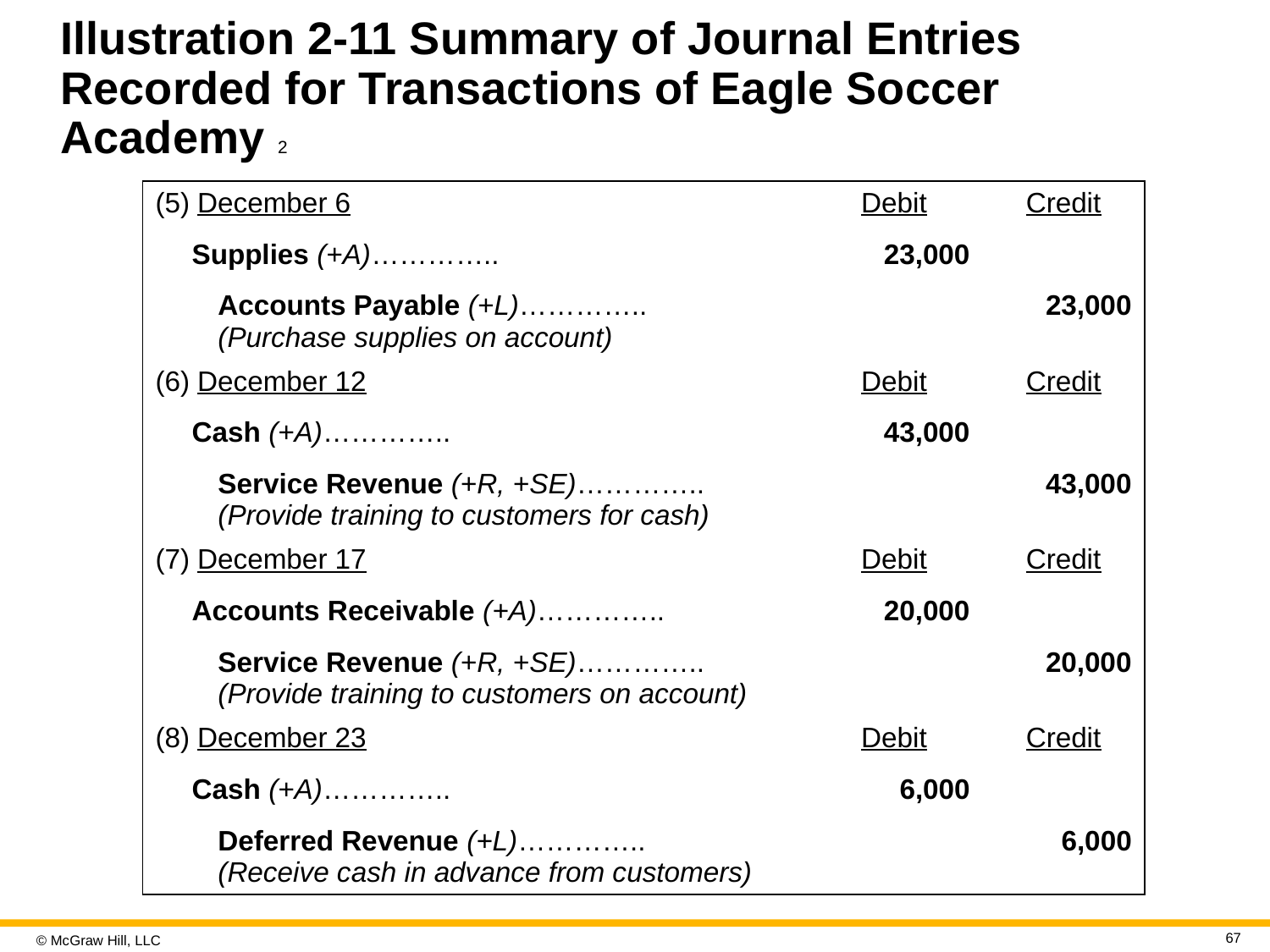

# Illustration 2-11 Summary of Journal Entries Recorded for Transactions of Eagle Soccer Academy 2
| (5) December 6 | Debit | Credit |
| --- | --- | --- |
| Supplies (+A)………….. | 23,000 |  |
| Accounts Payable (+L)………….. (Purchase supplies on account) |  | 23,000 |
| (6) December 12 | Debit | Credit |
| Cash (+A)………….. | 43,000 |  |
| Service Revenue (+R, +SE)………….. (Provide training to customers for cash) |  | 43,000 |
| (7) December 17 | Debit | Credit |
| Accounts Receivable (+A)………….. | 20,000 |  |
| Service Revenue (+R, +SE)………….. (Provide training to customers on account) |  | 20,000 |
| (8) December 23 | Debit | Credit |
| Cash (+A)………….. | 6,000 |  |
| Deferred Revenue (+L)………….. (Receive cash in advance from customers) |  | 6,000 |
67